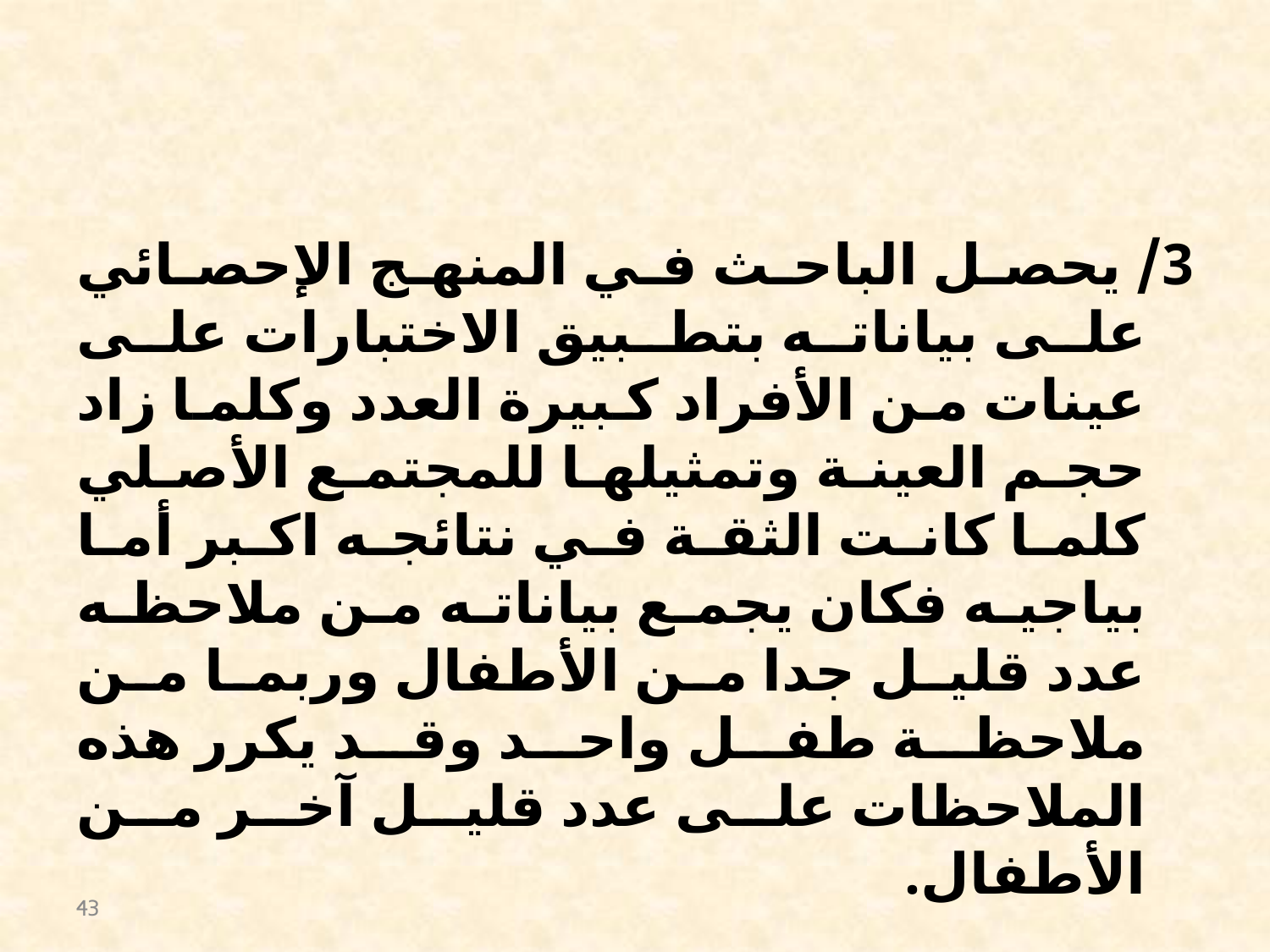

#
3/ يحصل الباحث في المنهج الإحصائي على بياناته بتطبيق الاختبارات على عينات من الأفراد كبيرة العدد وكلما زاد حجم العينة وتمثيلها للمجتمع الأصلي كلما كانت الثقة في نتائجه اكبر أما بياجيه فكان يجمع بياناته من ملاحظه عدد قليل جدا من الأطفال وربما من ملاحظة طفل واحد وقد يكرر هذه الملاحظات على عدد قليل آخر من الأطفال.

43